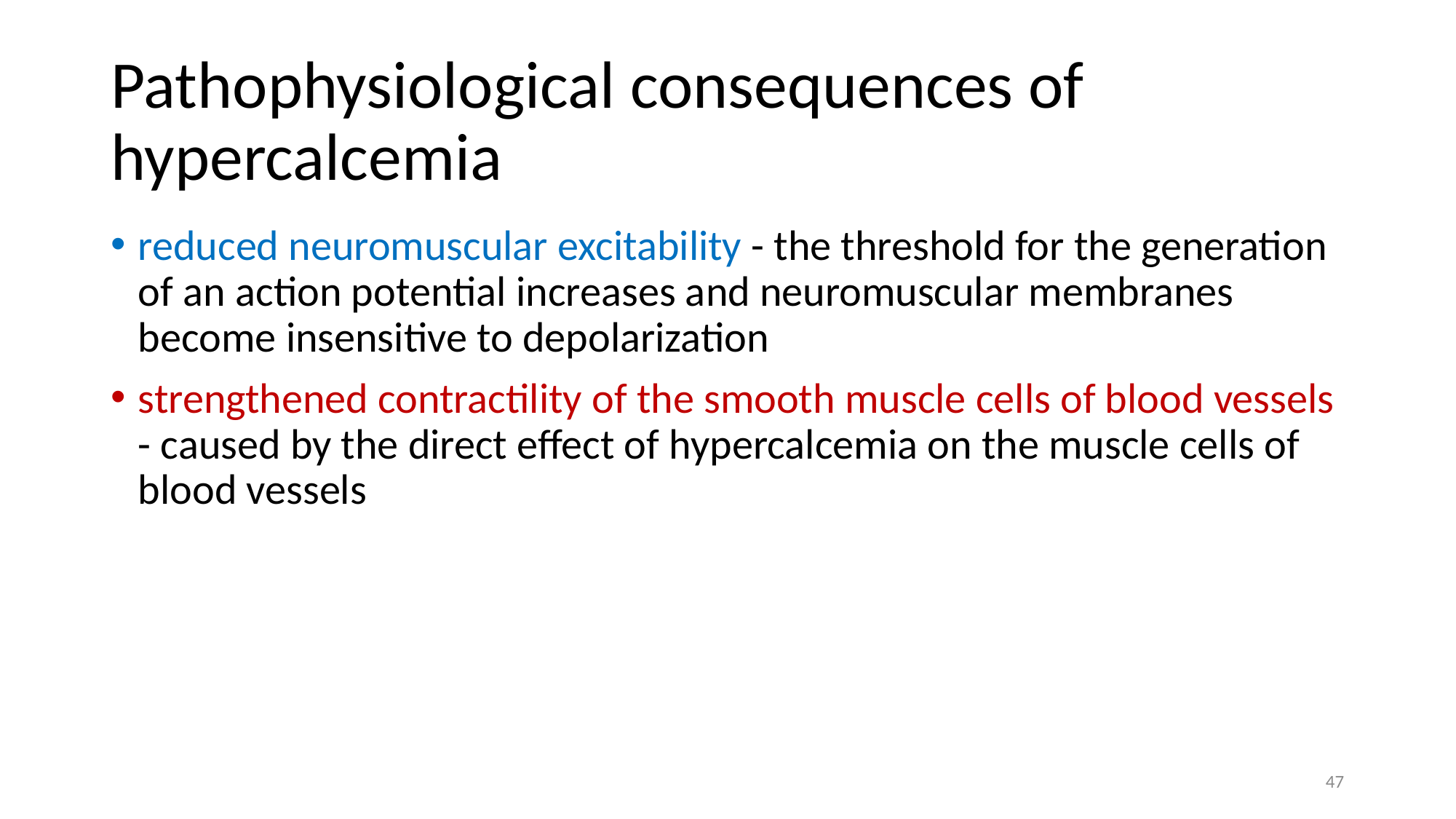

# Pathophysiological consequences of hypercalcemia
reduced neuromuscular excitability - the threshold for the generation of an action potential increases and neuromuscular membranes become insensitive to depolarization
strengthened contractility of the smooth muscle cells of blood vessels - caused by the direct effect of hypercalcemia on the muscle cells of blood vessels
47